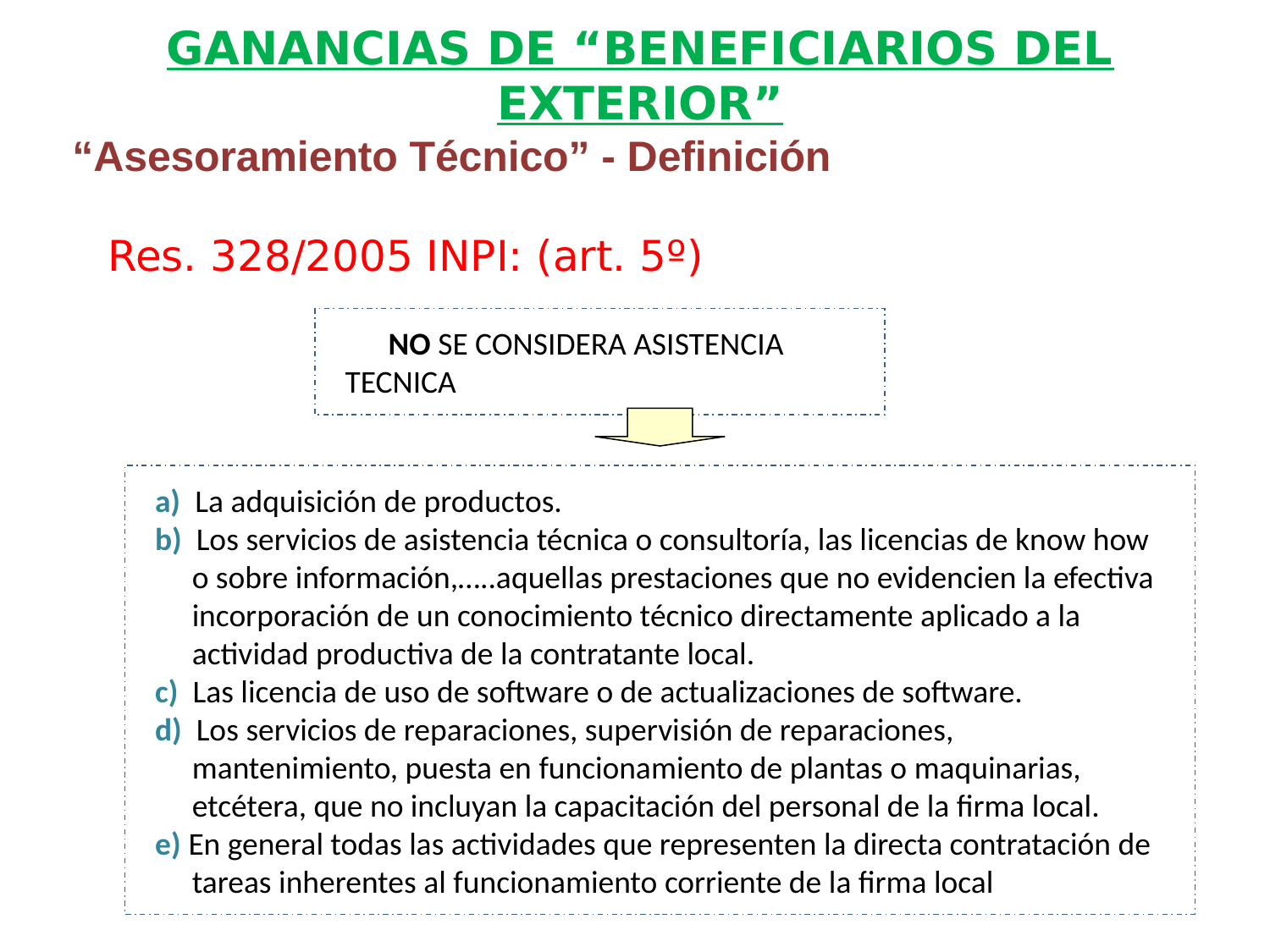

# Ganancias de “Beneficiarios del Exterior”
“Asesoramiento Técnico” - Definición
Res. 328/2005 INPI: (art. 5º)
      no se considera asistencia tecnica

a)  La adquisición de productos.
b)  Los servicios de asistencia técnica o consultoría, las licencias de know how o sobre información,…..aquellas prestaciones que no evidencien la efectiva incorporación de un conocimiento técnico directamente aplicado a la actividad productiva de la contratante local.
c)  Las licencia de uso de software o de actualizaciones de software.
d)  Los servicios de reparaciones, supervisión de reparaciones, mantenimiento, puesta en funcionamiento de plantas o maquinarias, etcétera, que no incluyan la capacitación del personal de la firma local.
e) En general todas las actividades que representen la directa contratación de tareas inherentes al funcionamiento corriente de la firma local

TAMBIÉN APLICA BAJO LOS SIGUIENTES SUPUESTOS:
 Cónyuge, conviviente, ascendientes, descendientes en primer o segundo grado de consanguineidad o afinidad;
 Cuando se opte por imputación como Sociedad Art. 69° LIG.